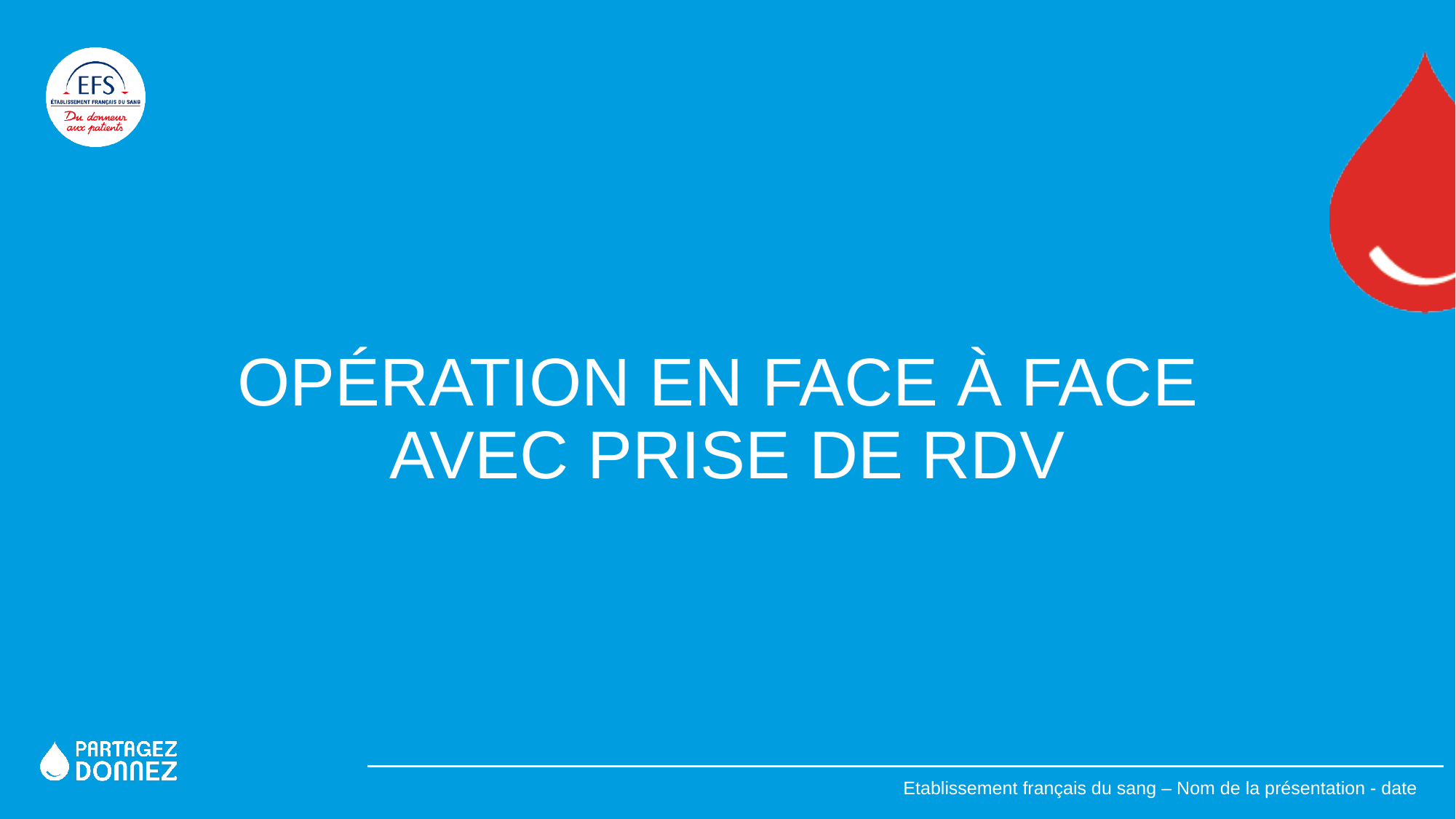

Opération EN FACE à FACE
AVEC PRISE DE RDV
Etablissement français du sang – Nom de la présentation - date